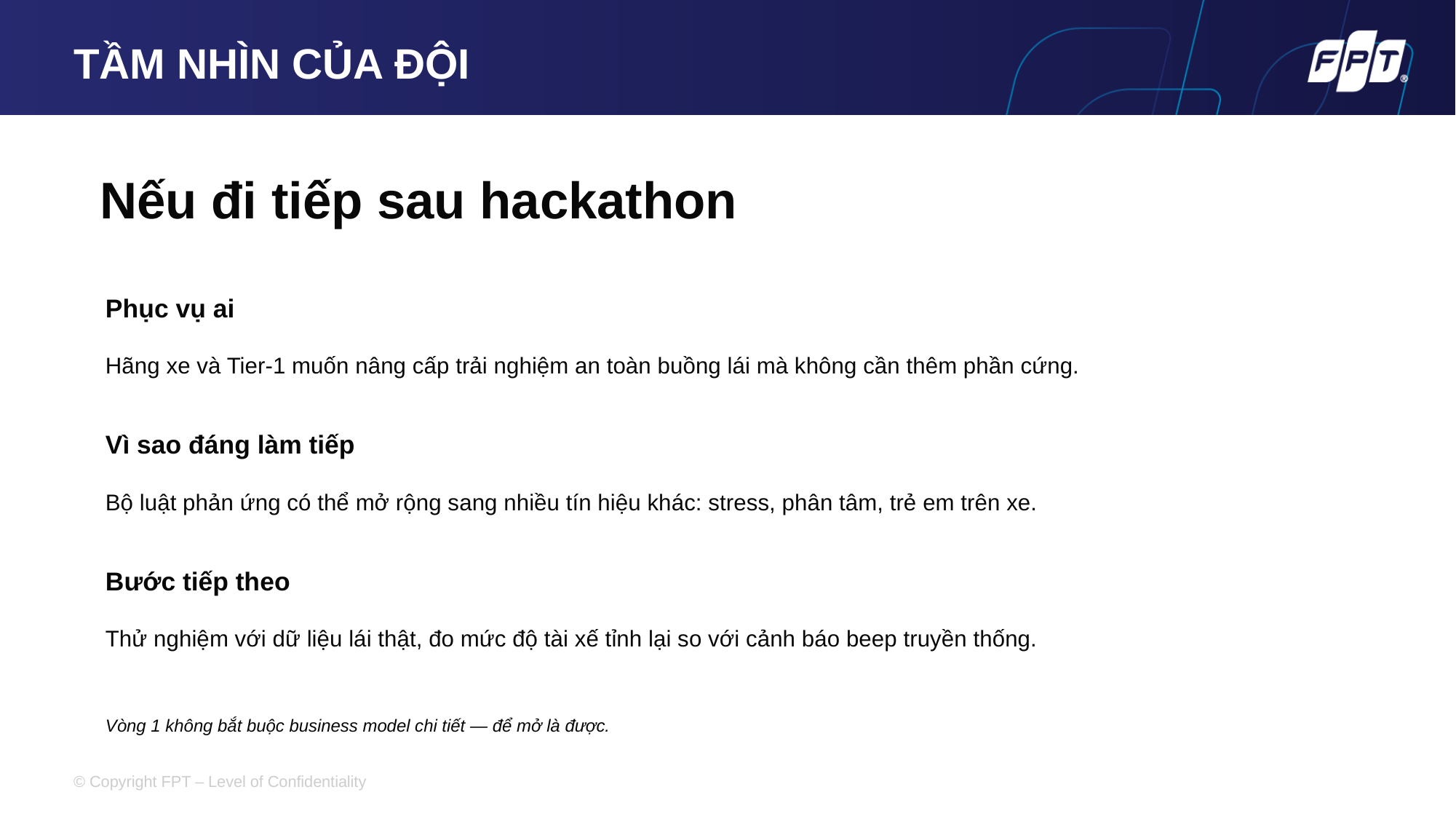

# TẦM NHÌN CỦA ĐỘI
Nếu đi tiếp sau hackathon
Phục vụ ai
Hãng xe và Tier-1 muốn nâng cấp trải nghiệm an toàn buồng lái mà không cần thêm phần cứng.
Vì sao đáng làm tiếp
Bộ luật phản ứng có thể mở rộng sang nhiều tín hiệu khác: stress, phân tâm, trẻ em trên xe.
Bước tiếp theo
Thử nghiệm với dữ liệu lái thật, đo mức độ tài xế tỉnh lại so với cảnh báo beep truyền thống.
Vòng 1 không bắt buộc business model chi tiết — để mở là được.